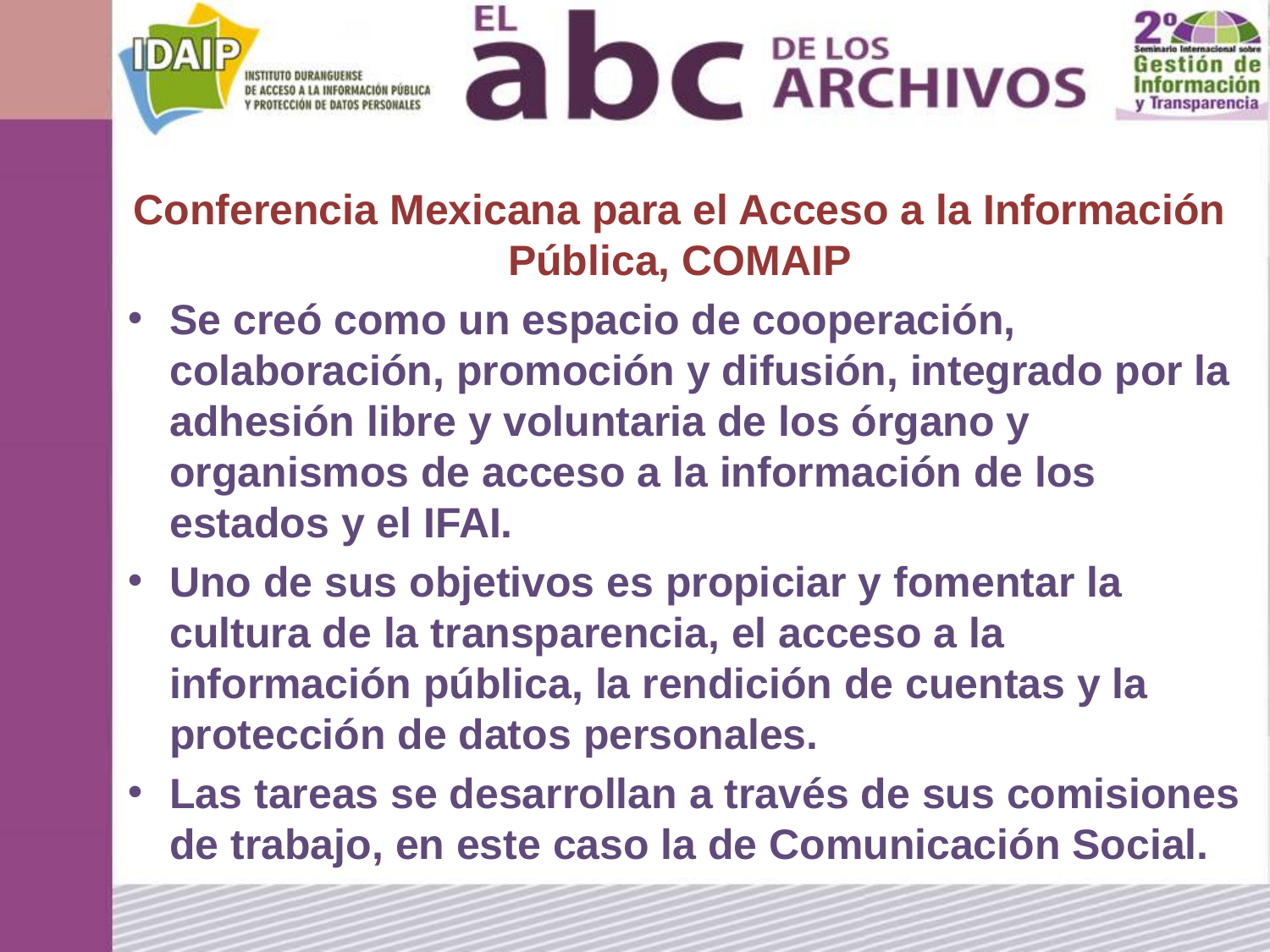

Conferencia Mexicana para el Acceso a la Información Pública, COMAIP
Se creó como un espacio de cooperación, colaboración, promoción y difusión, integrado por la adhesión libre y voluntaria de los órgano y organismos de acceso a la información de los estados y el IFAI.
Uno de sus objetivos es propiciar y fomentar la cultura de la transparencia, el acceso a la información pública, la rendición de cuentas y la protección de datos personales.
Las tareas se desarrollan a través de sus comisiones de trabajo, en este caso la de Comunicación Social.